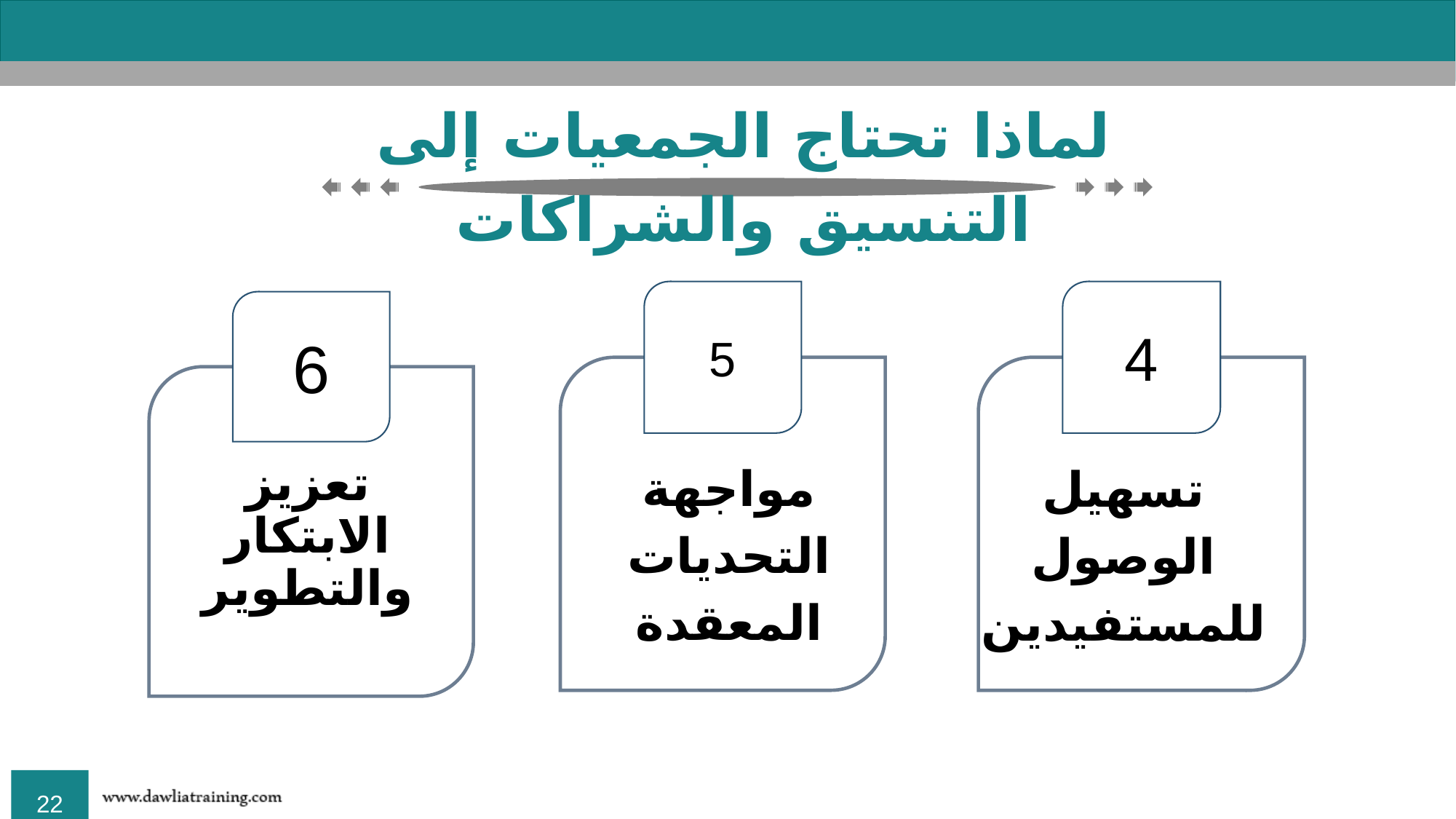

لماذا تحتاج الجمعيات إلى التنسيق والشراكات

5

مواجهة التحديات المعقدة
4

تسهيل الوصول للمستفيدين
6

تعزيز الابتكار والتطوير